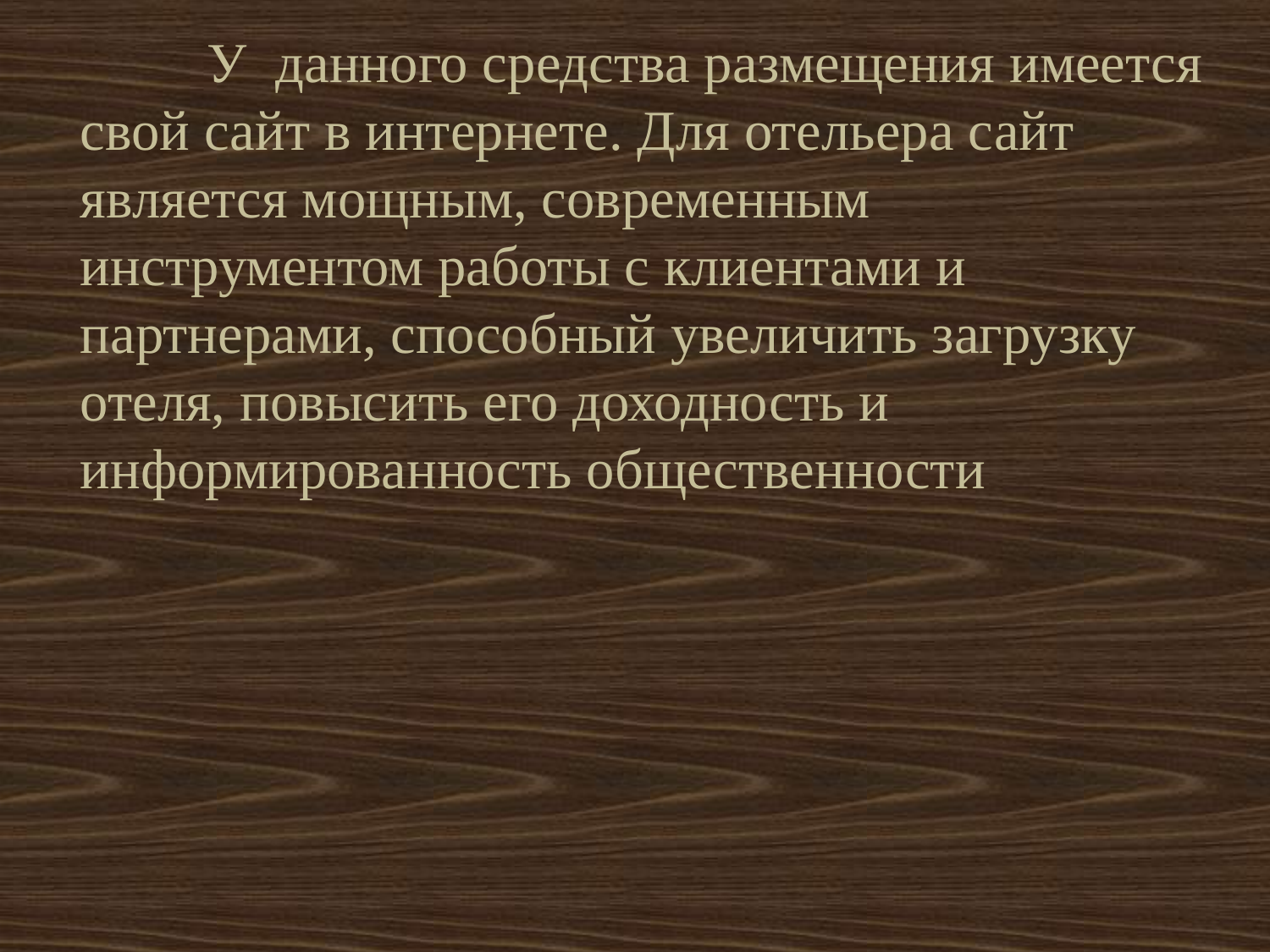

У  данного средства размещения имеется свой сайт в интернете. Для отельера сайт  является мощным, современным инструментом работы с клиентами и партнерами, способный увеличить загрузку отеля, повысить его доходность и информированность общественности